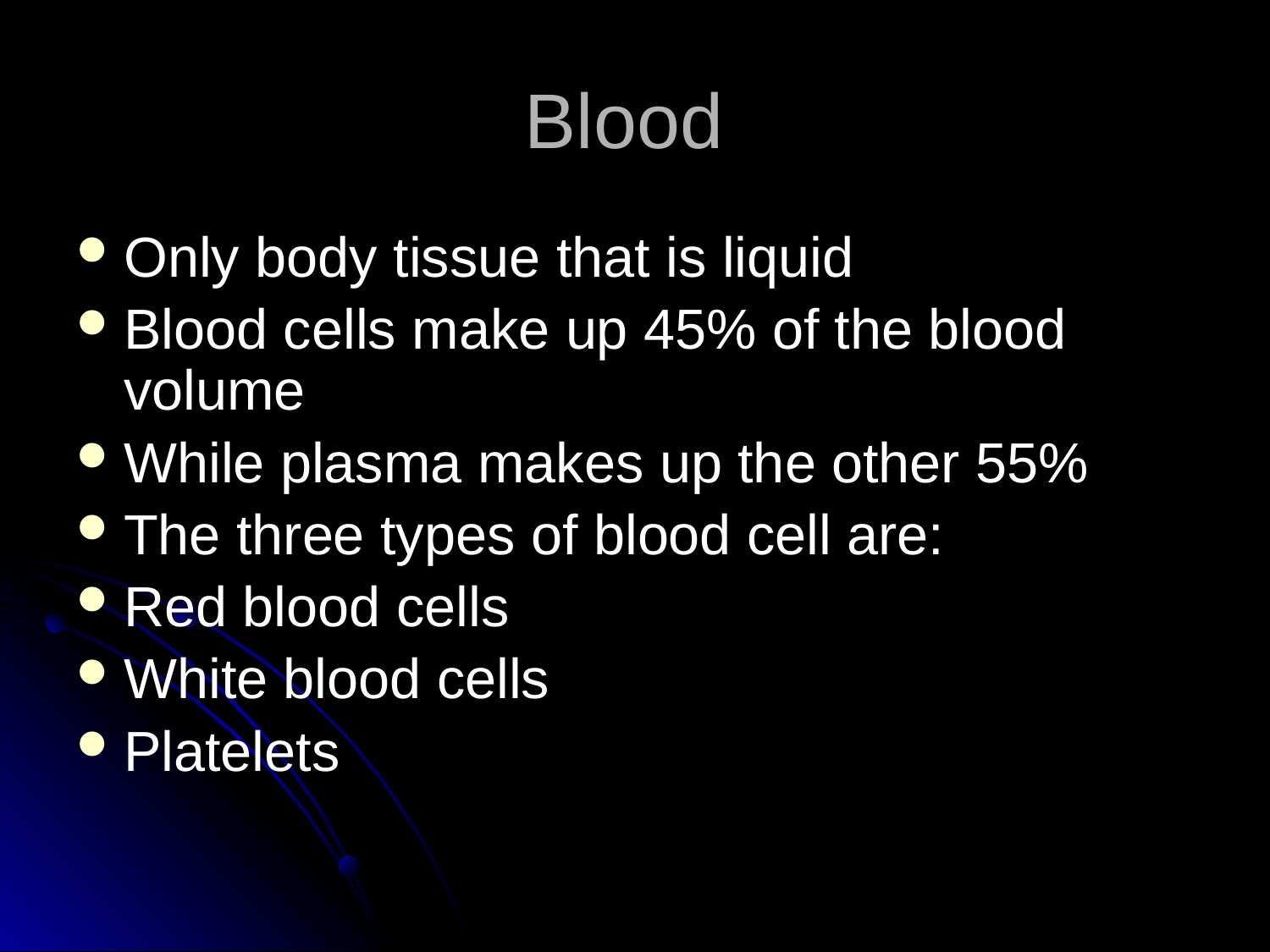

# Blood
Only body tissue that is liquid
Blood cells make up 45% of the blood volume
While plasma makes up the other 55%
The three types of blood cell are:
Red blood cells
White blood cells
Platelets